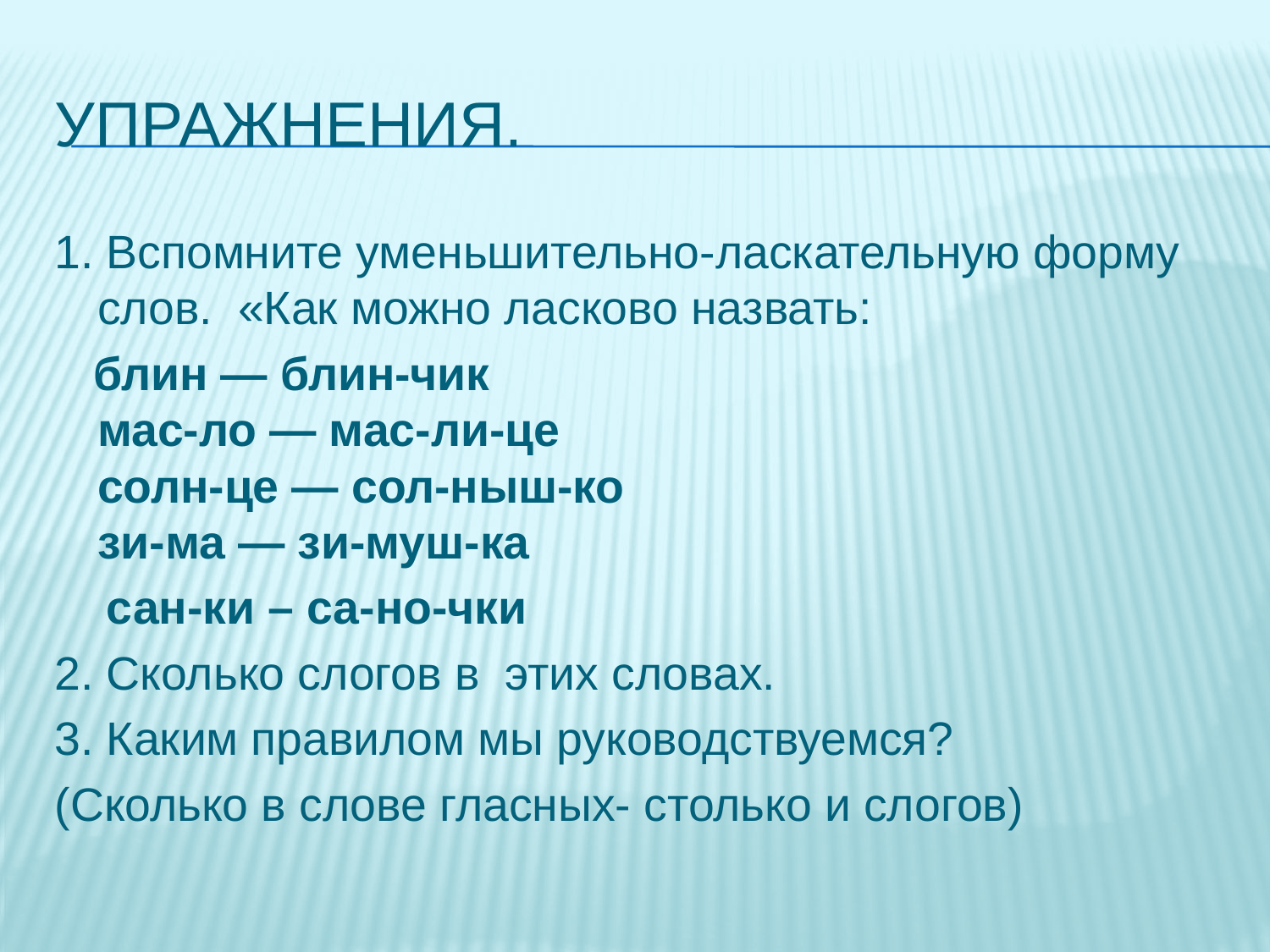

# Упражнения.
1. Вспомните уменьшительно-ласкательную форму  слов.  «Как можно ласково назвать:
   блин — блин-чик
мас-ло — мас-ли-це
солн-це — сол-ныш-ко
зи-ма — зи-муш-ка
    сан-ки – са-но-чки
2. Сколько слогов в  этих словах.
3. Каким правилом мы руководствуемся?
(Сколько в слове гласных- столько и слогов)